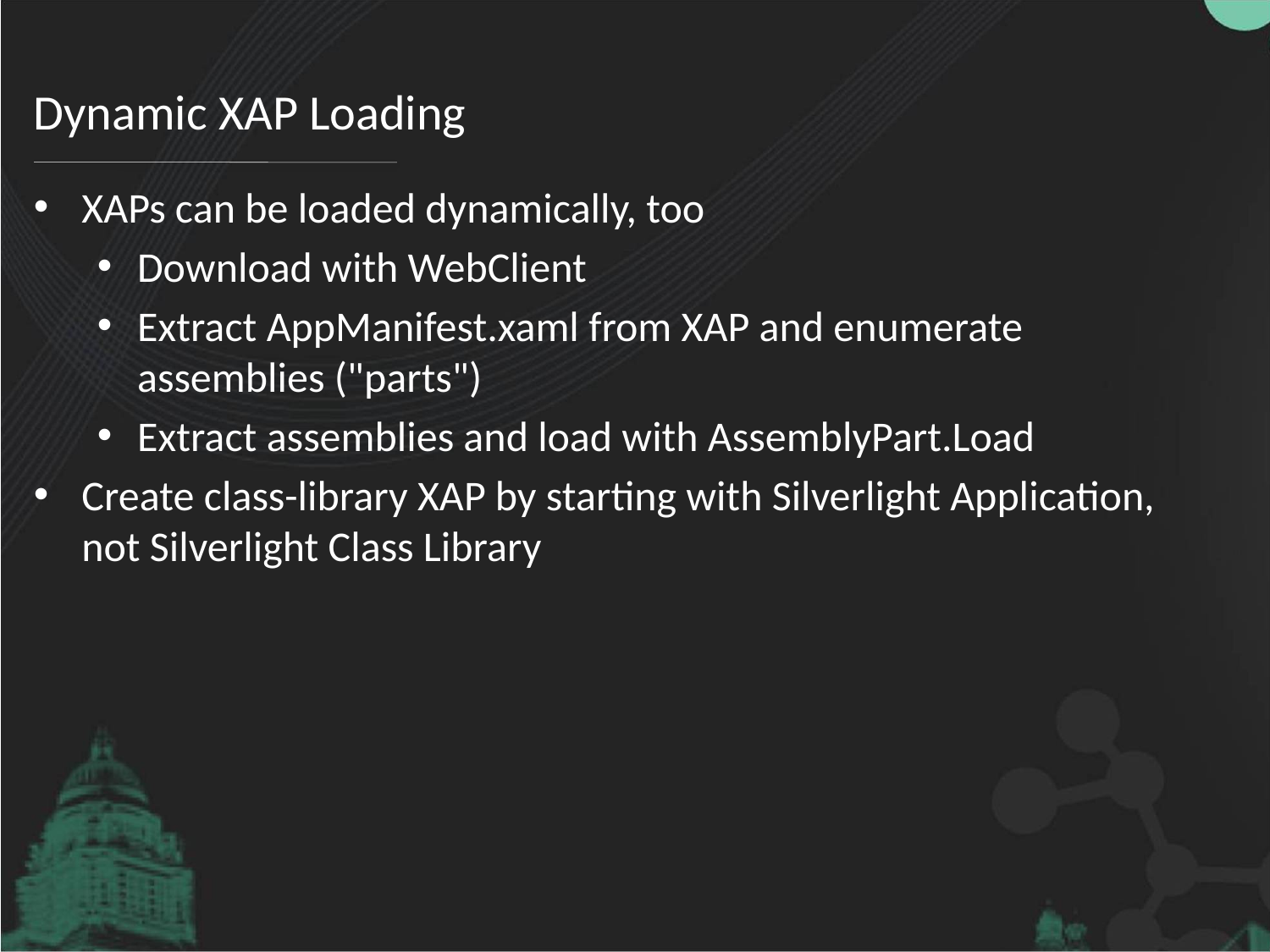

# Dynamic XAP Loading
XAPs can be loaded dynamically, too
Download with WebClient
Extract AppManifest.xaml from XAP and enumerate assemblies ("parts")
Extract assemblies and load with AssemblyPart.Load
Create class-library XAP by starting with Silverlight Application, not Silverlight Class Library